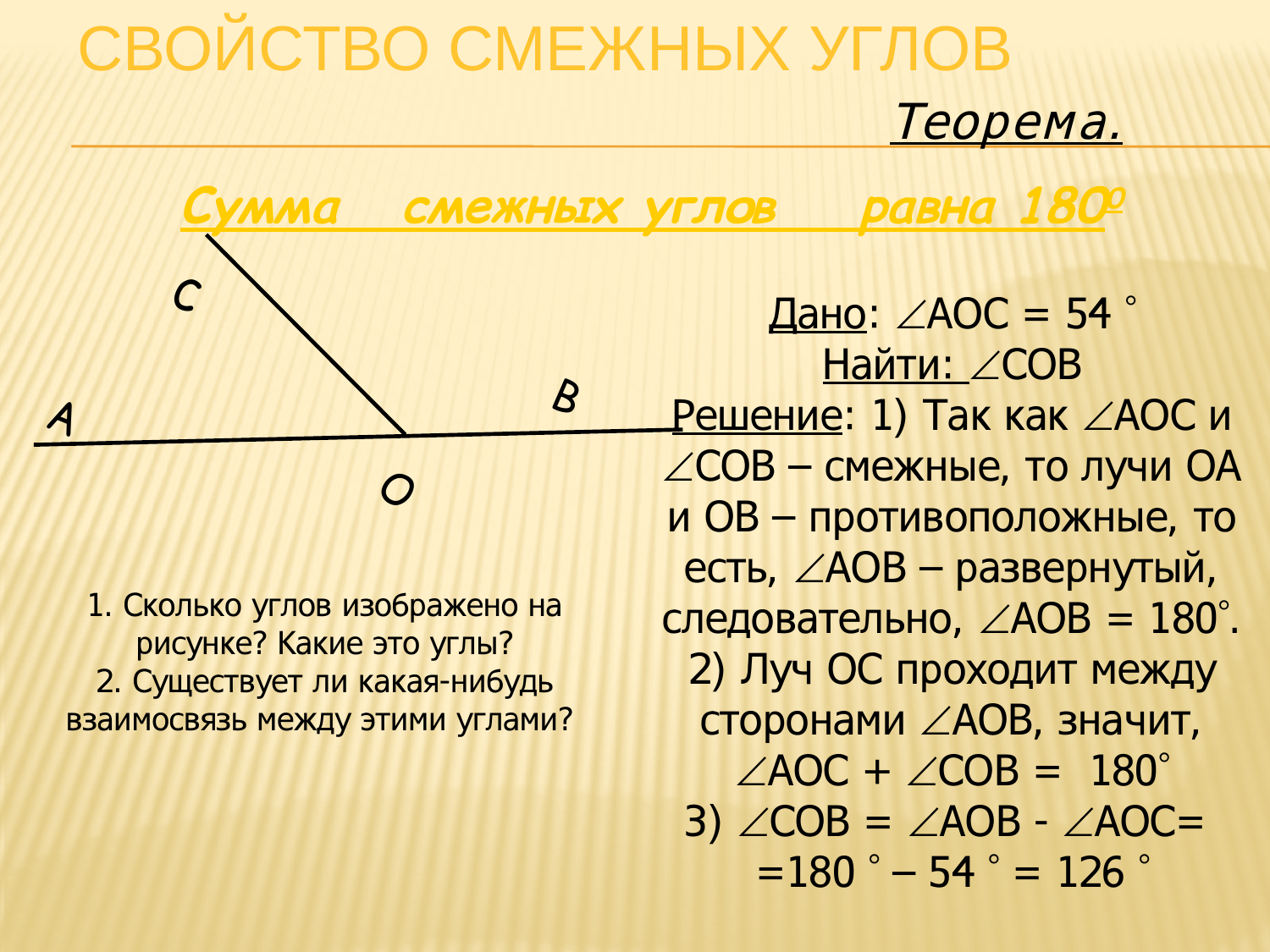

Теорема.
 Сумма   смежных углов    равна 1800
# Cвойство смежных углов
Дано: ∠AOC = 54 °
Найти: ∠СОВ
Решение: 1) Так как ∠AOC и ∠СOВ – смежные, то лучи ОА и ОВ – противоположные, то есть, ∠AOB – развернутый, следовательно, ∠AOB = 180°.
2) Луч OC проходит между сторонами ∠AOB, значит, ∠AOC + ∠СOВ =  180°
3) ∠СОВ = ∠АОВ - ∠АОС=
=180 ° – 54 ° = 126 °
B

О
A
С

1. Сколько углов изображено на рисунке? Какие это углы?
2. Существует ли какая-нибудь взаимосвязь между этими углами?